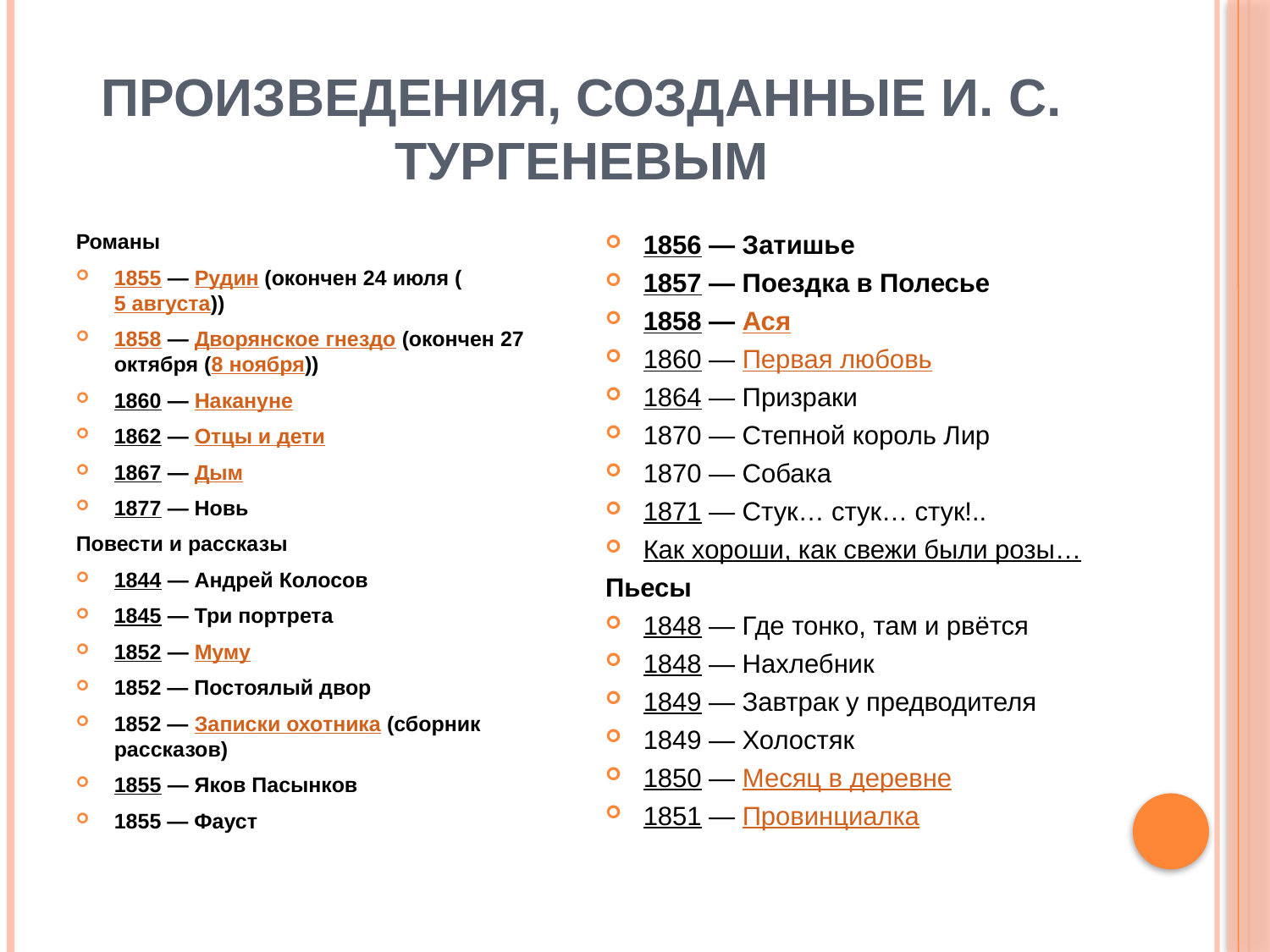

# Произведения, созданные И. С. Тургеневым
Романы
1855 — Рудин (окончен 24 июля (5 августа))
1858 — Дворянское гнездо (окончен 27 октября (8 ноября))
1860 — Накануне
1862 — Отцы и дети
1867 — Дым
1877 — Новь
Повести и рассказы
1844 — Андрей Колосов
1845 — Три портрета
1852 — Муму
1852 — Постоялый двор
1852 — Записки охотника (сборник рассказов)
1855 — Яков Пасынков
1855 — Фауст
1856 — Затишье
1857 — Поездка в Полесье
1858 — Ася
1860 — Первая любовь
1864 — Призраки
1870 — Степной король Лир
1870 — Собака
1871 — Стук… стук… стук!..
Как хороши, как свежи были розы…
Пьесы
1848 — Где тонко, там и рвётся
1848 — Нахлебник
1849 — Завтрак у предводителя
1849 — Холостяк
1850 — Месяц в деревне
1851 — Провинциалка